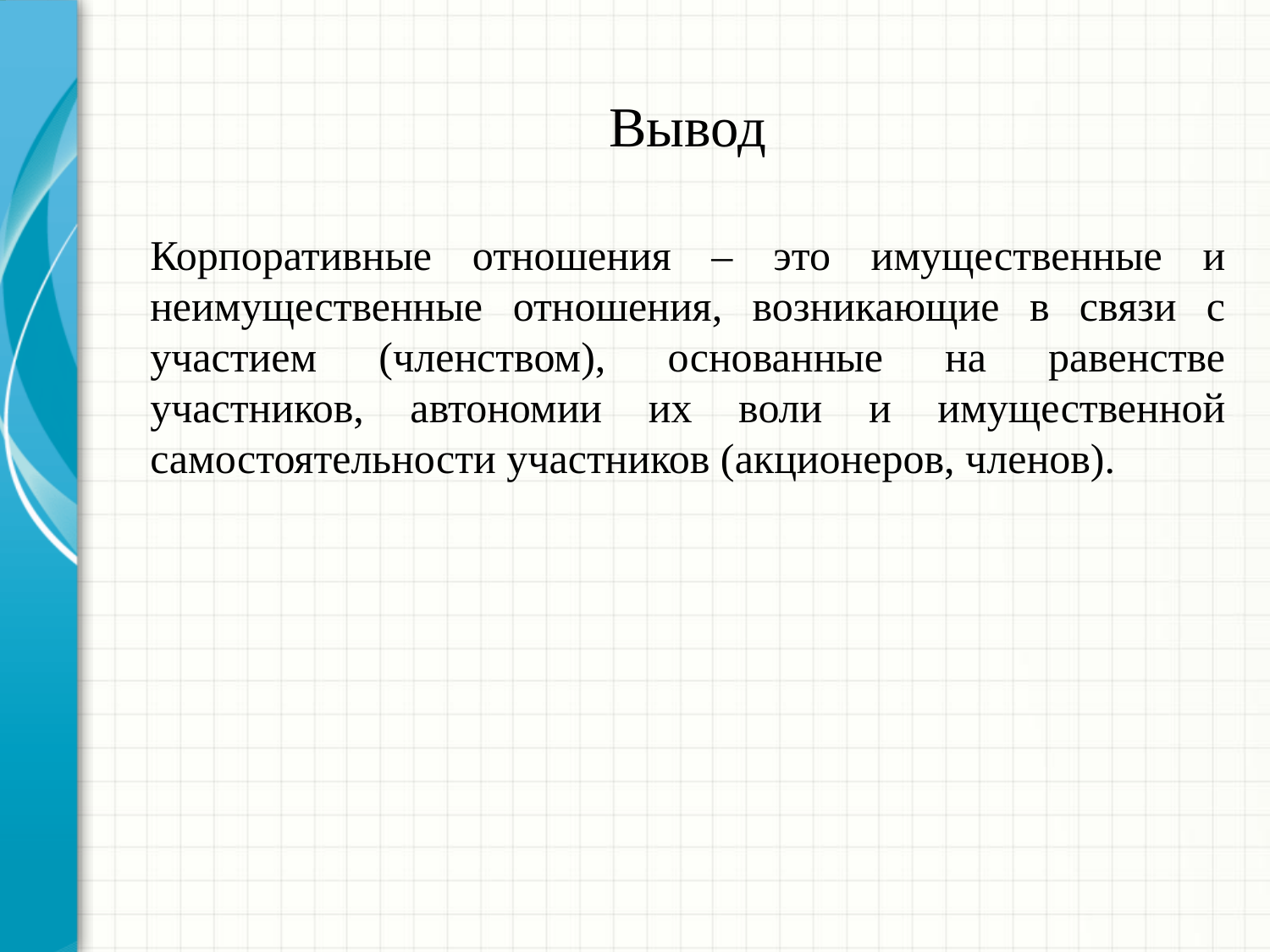

Вывод
Корпоративные отношения – это имущественные и неимущественные отношения, возникающие в связи с участием (членством), основанные на равенстве участников, автономии их воли и имущественной самостоятельности участников (акционеров, членов).